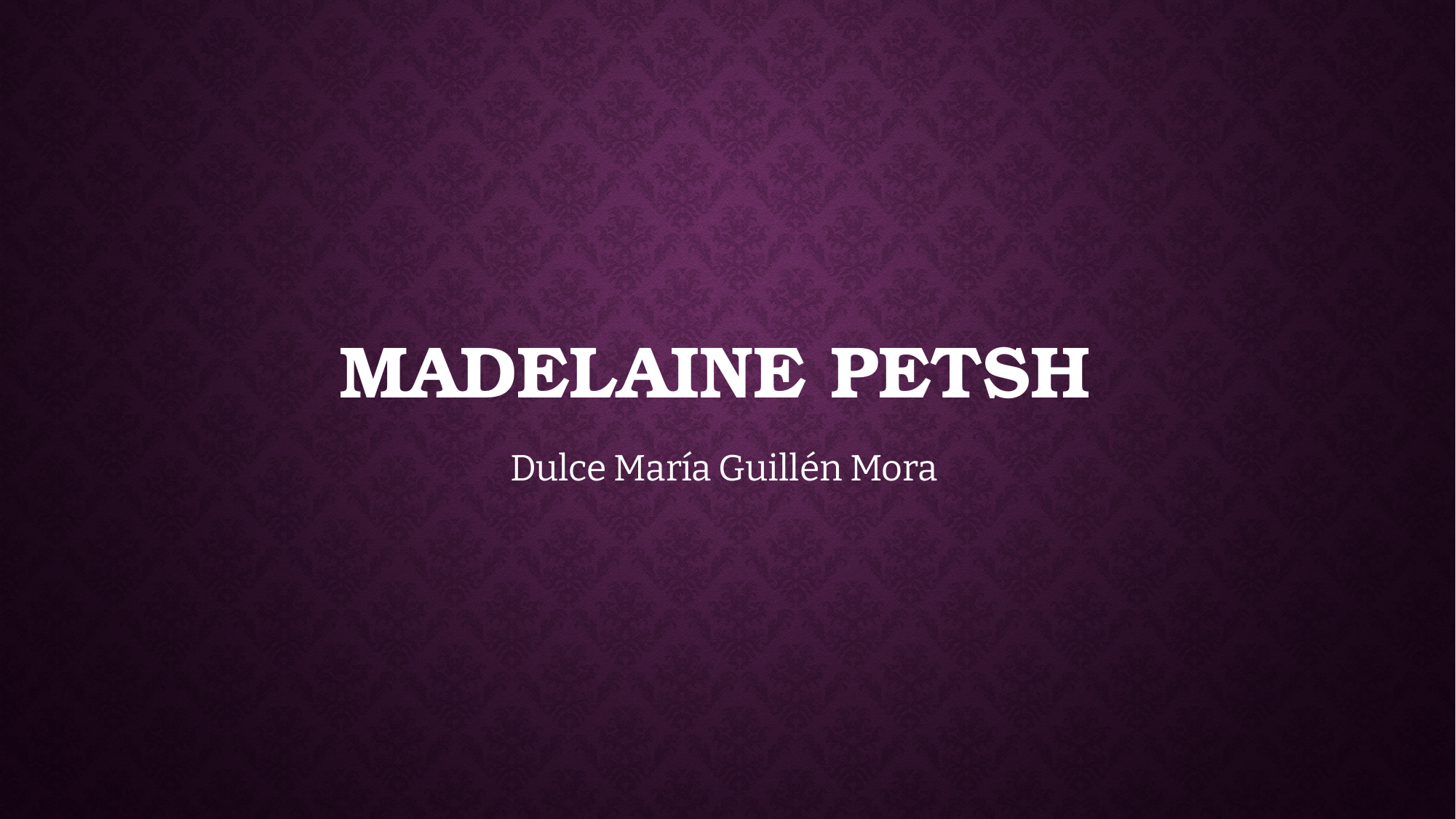

# Madelaine Petsh
Dulce María Guillén Mora